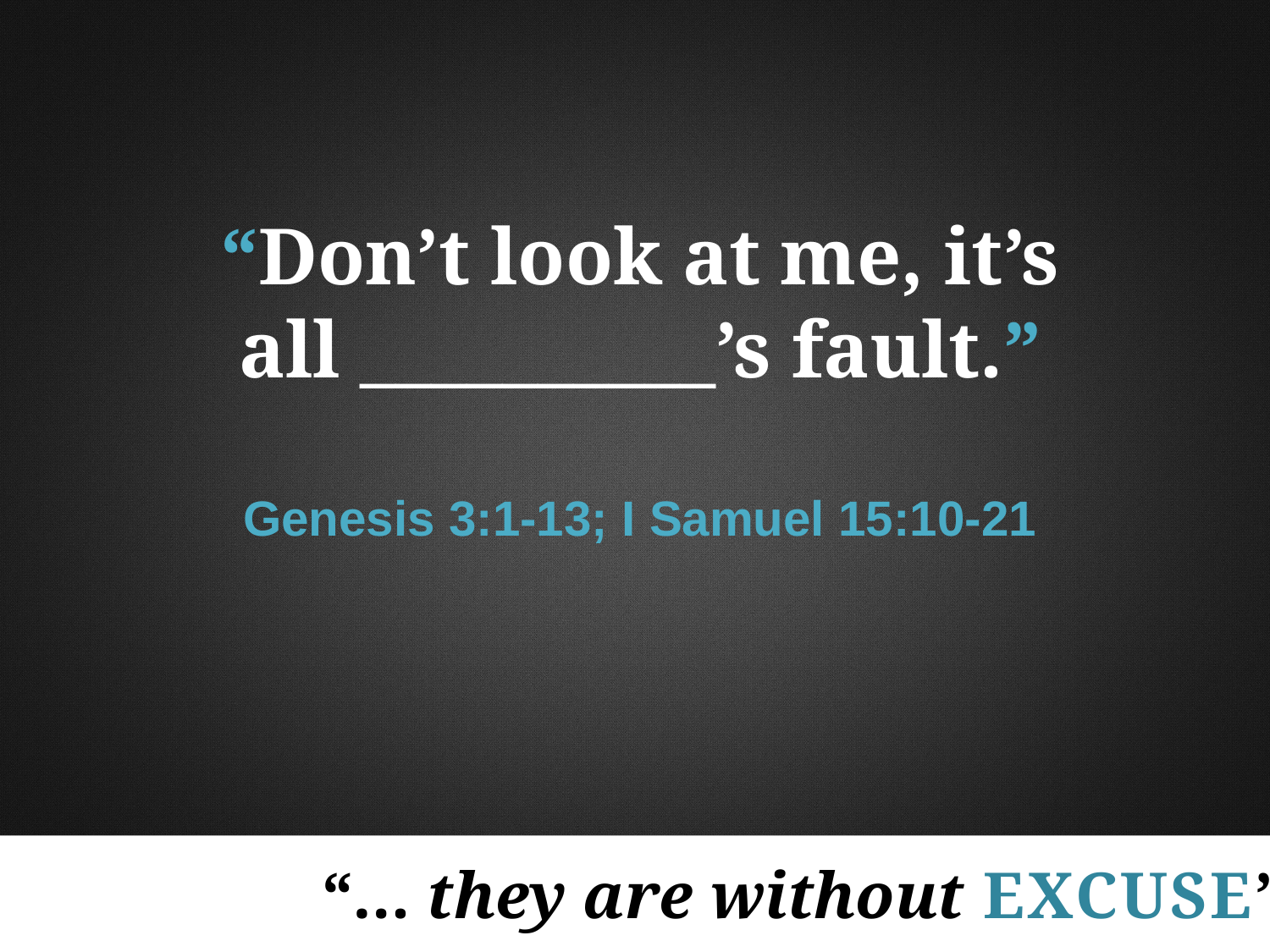

“Don’t look at me, it’s all __________’s fault.”

Genesis 3:1-13; I Samuel 15:10-21

“… they are without excuse”